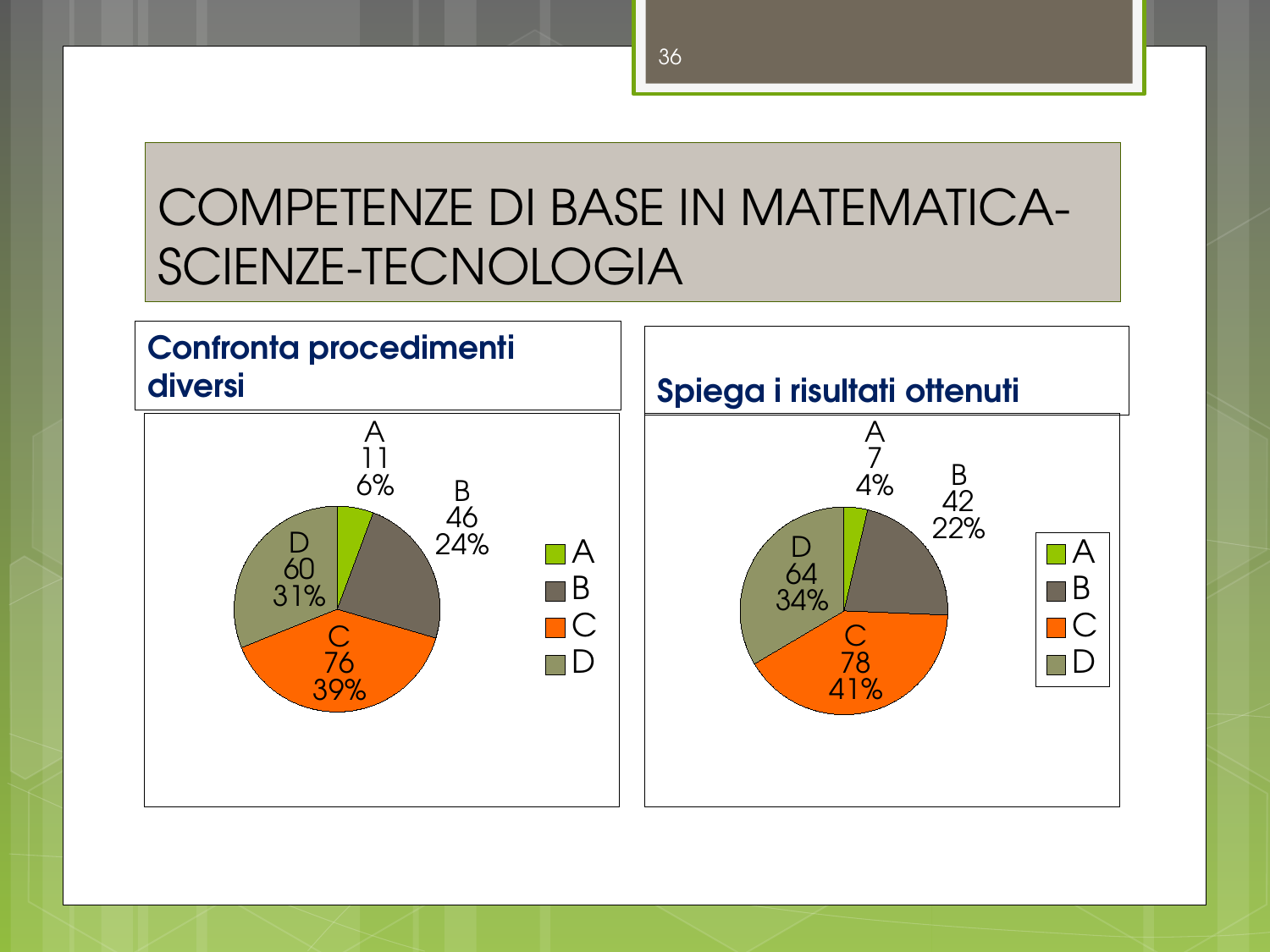

36
# COMPETENZE DI BASE IN MATEMATICA-SCIENZE-TECNOLOGIA
Confronta procedimenti diversi
Spiega i risultati ottenuti

### Chart

| Category | Vendite |
|---|---|
| A | 11.0 |
| B | 46.0 |
| C | 76.0 |
| D | 60.0 |

### Chart

| Category | Vendite |
|---|---|
| A | 7.0 |
| B | 42.0 |
| C | 78.0 |
| D | 64.0 |